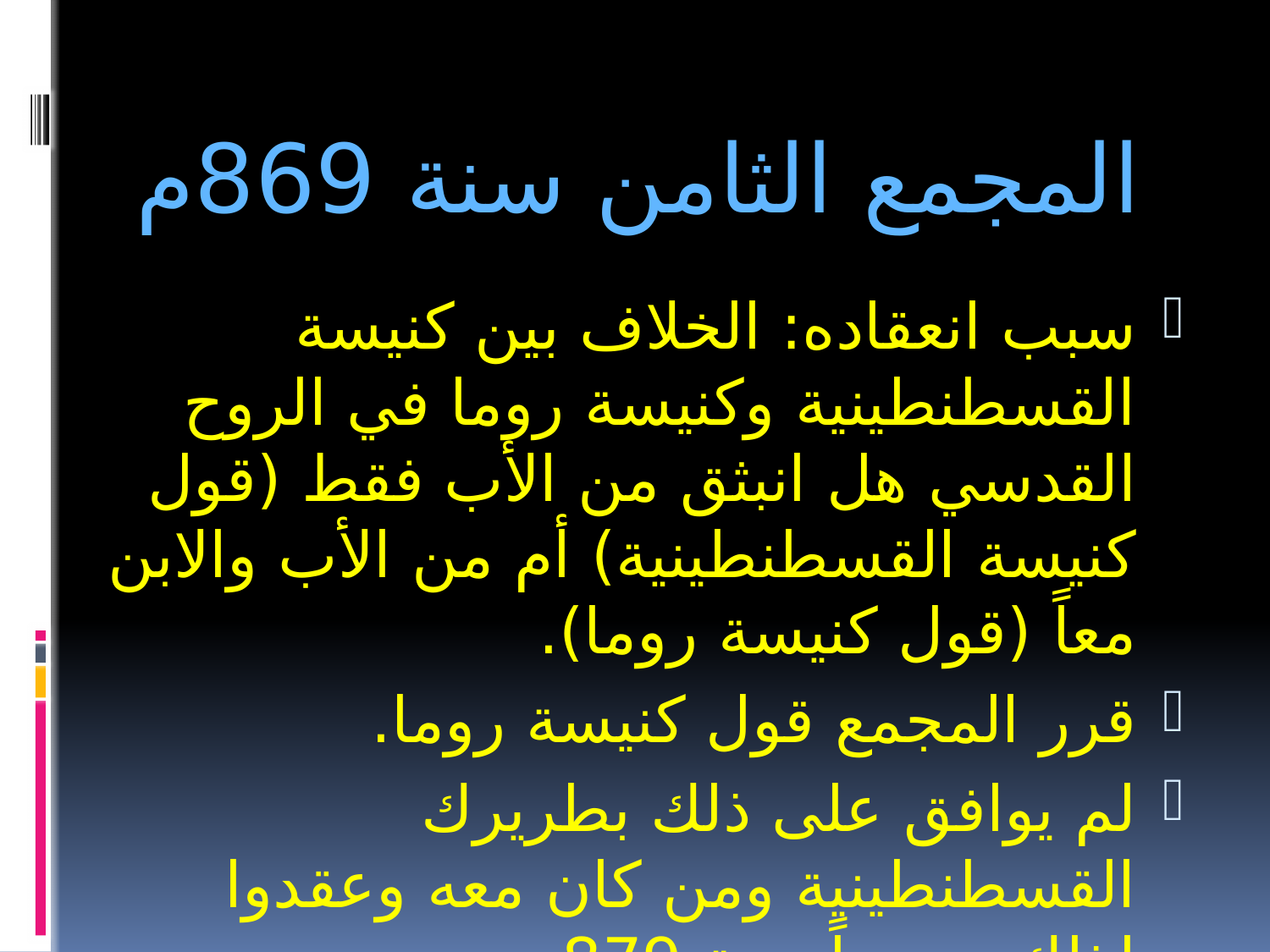

المجمع الثامن سنة 869م

سبب انعقاده: الخلاف بين كنيسة القسطنطينية وكنيسة روما في الروح القدسي هل انبثق من الأب فقط (قول كنيسة القسطنطينية) أم من الأب والابن معاً (قول كنيسة روما).
قرر المجمع قول كنيسة روما.
لم يوافق على ذلك بطريرك القسطنطينية ومن كان معه وعقدوا لذلك مجمعاً سنة 879.